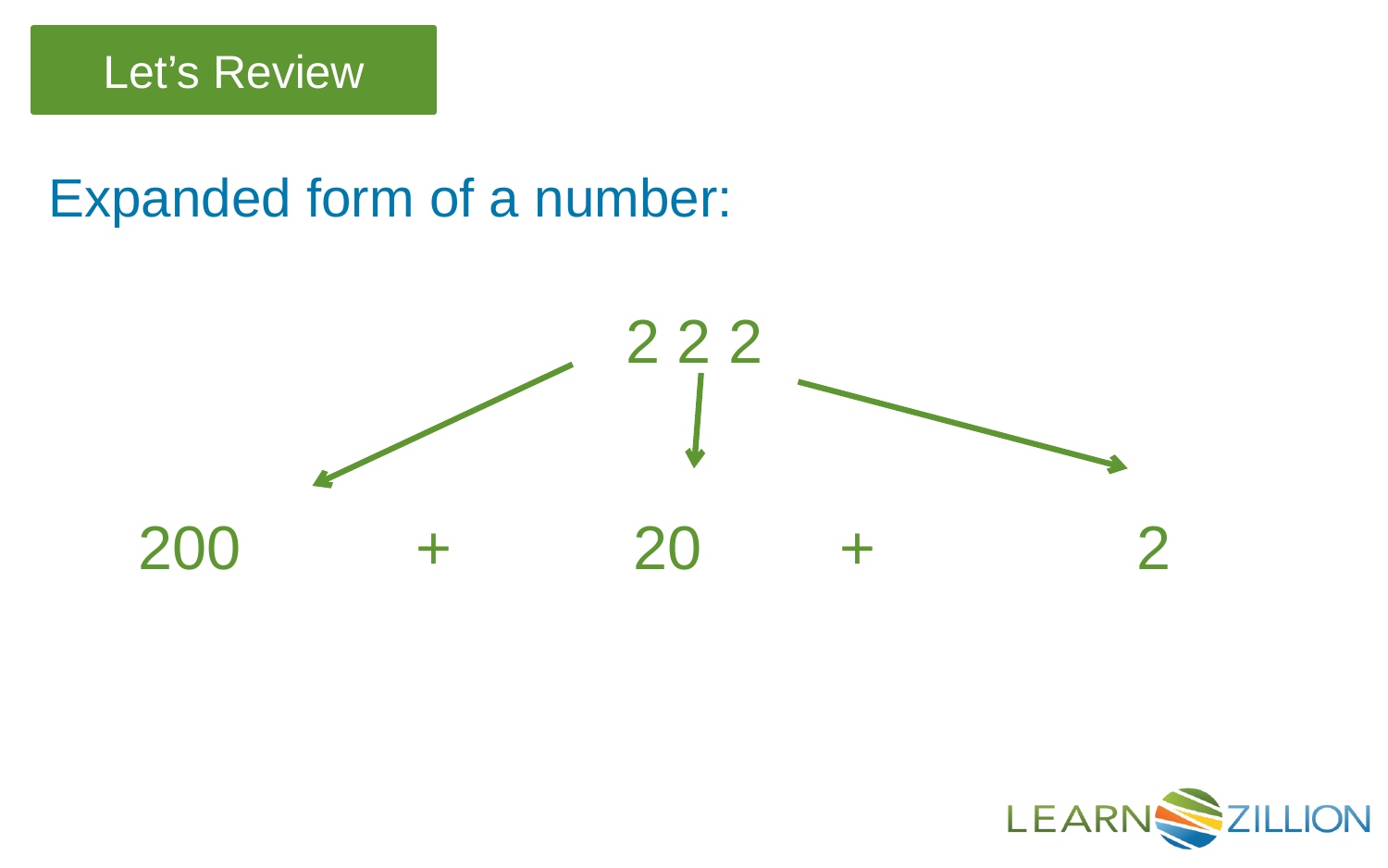

Expanded form of a number:
2 2 2
200		+
20	    +
2